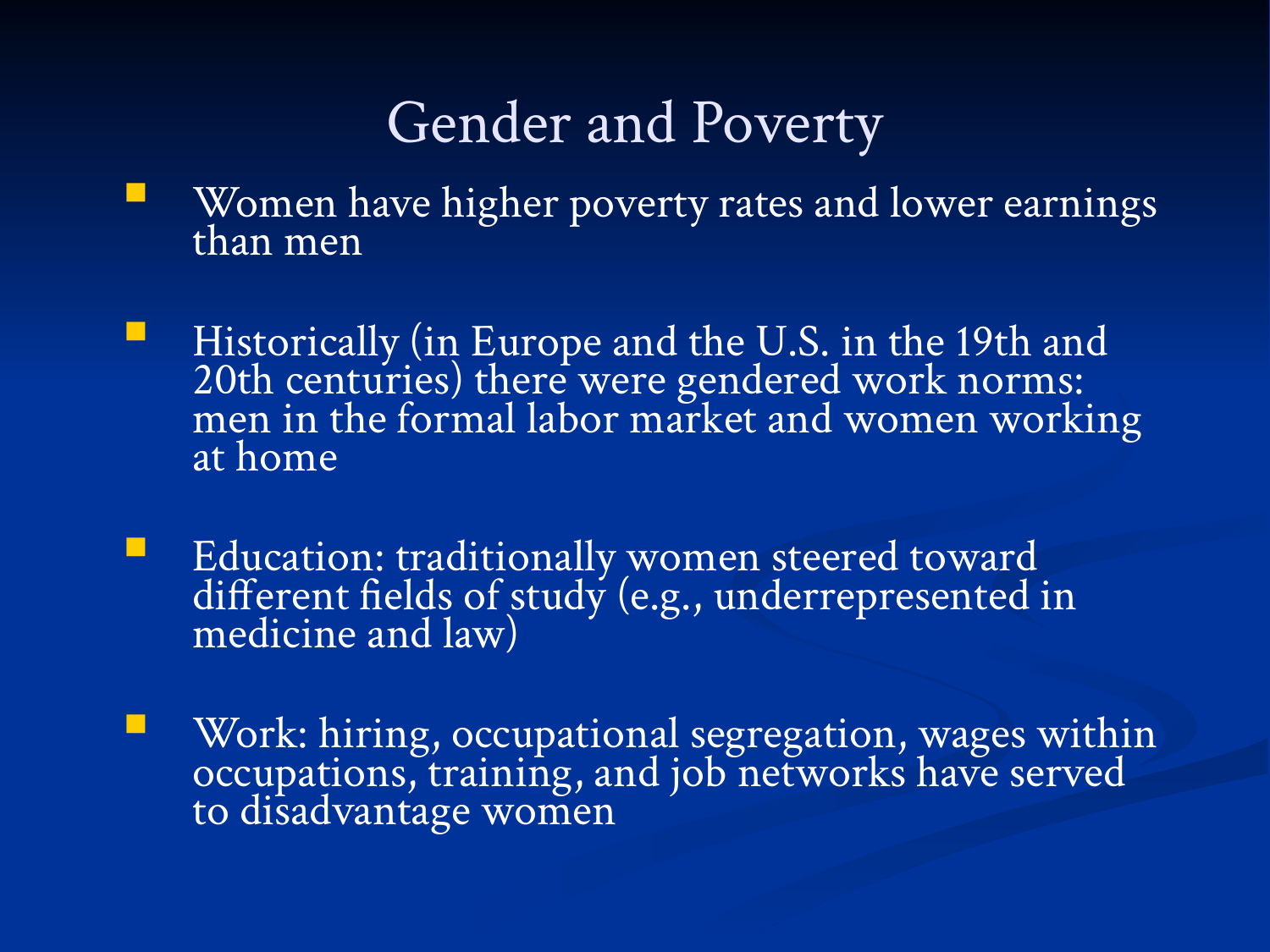

Gender and Poverty
# Women have higher poverty rates and lower earnings than men

Historically (in Europe and the U.S. in the 19th and 20th centuries) there were gendered work norms: men in the formal labor market and women working at home

Education: traditionally women steered toward different fields of study (e.g., underrepresented in medicine and law)

Work: hiring, occupational segregation, wages within occupations, training, and job networks have served to disadvantage women